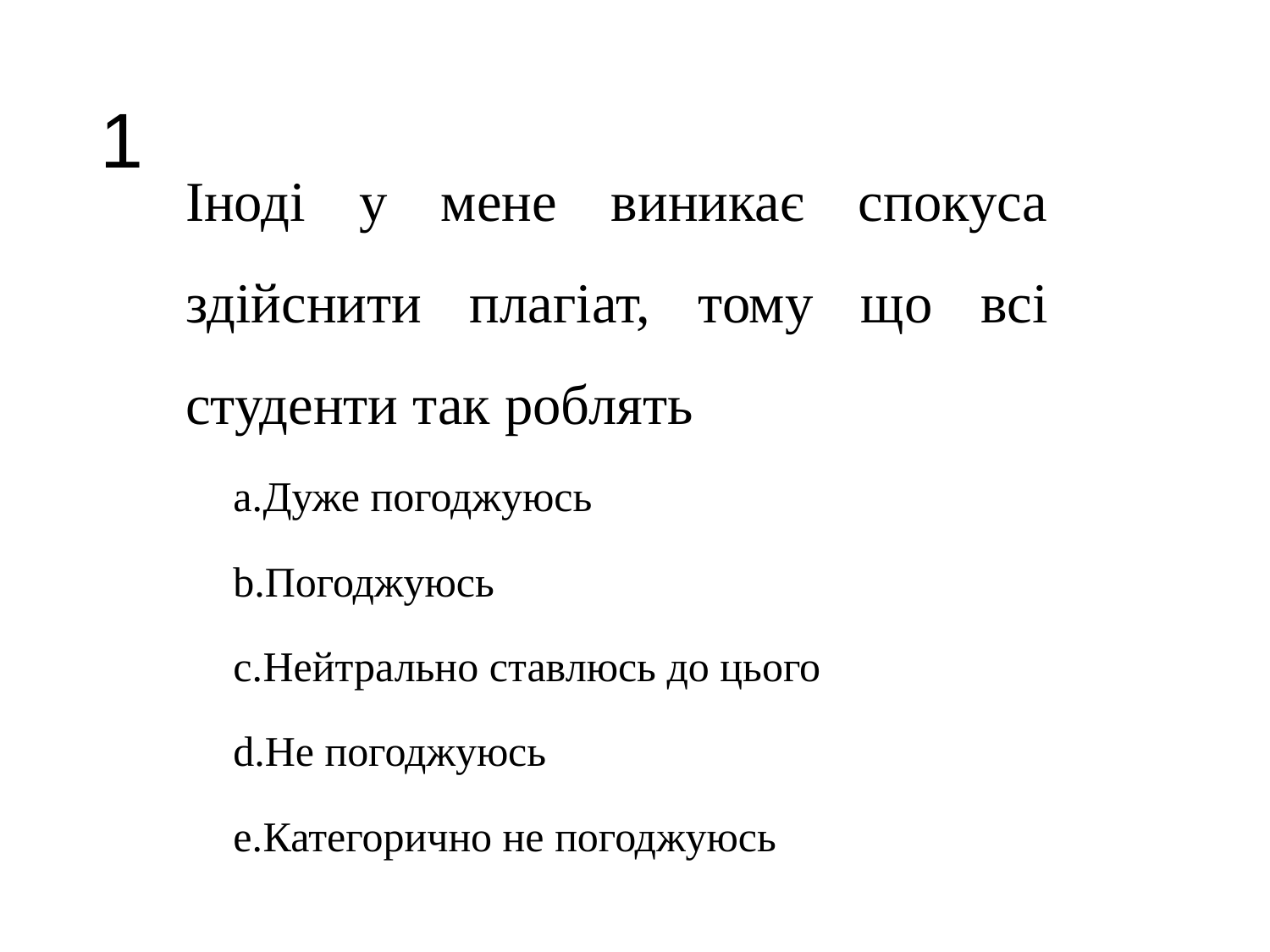

# 1
Іноді у мене виникає спокуса здійснити плагіат, тому що всі студенти так роблять
Дуже погоджуюсь
Погоджуюсь
Нейтрально ставлюсь до цього
Не погоджуюсь
Категорично не погоджуюсь